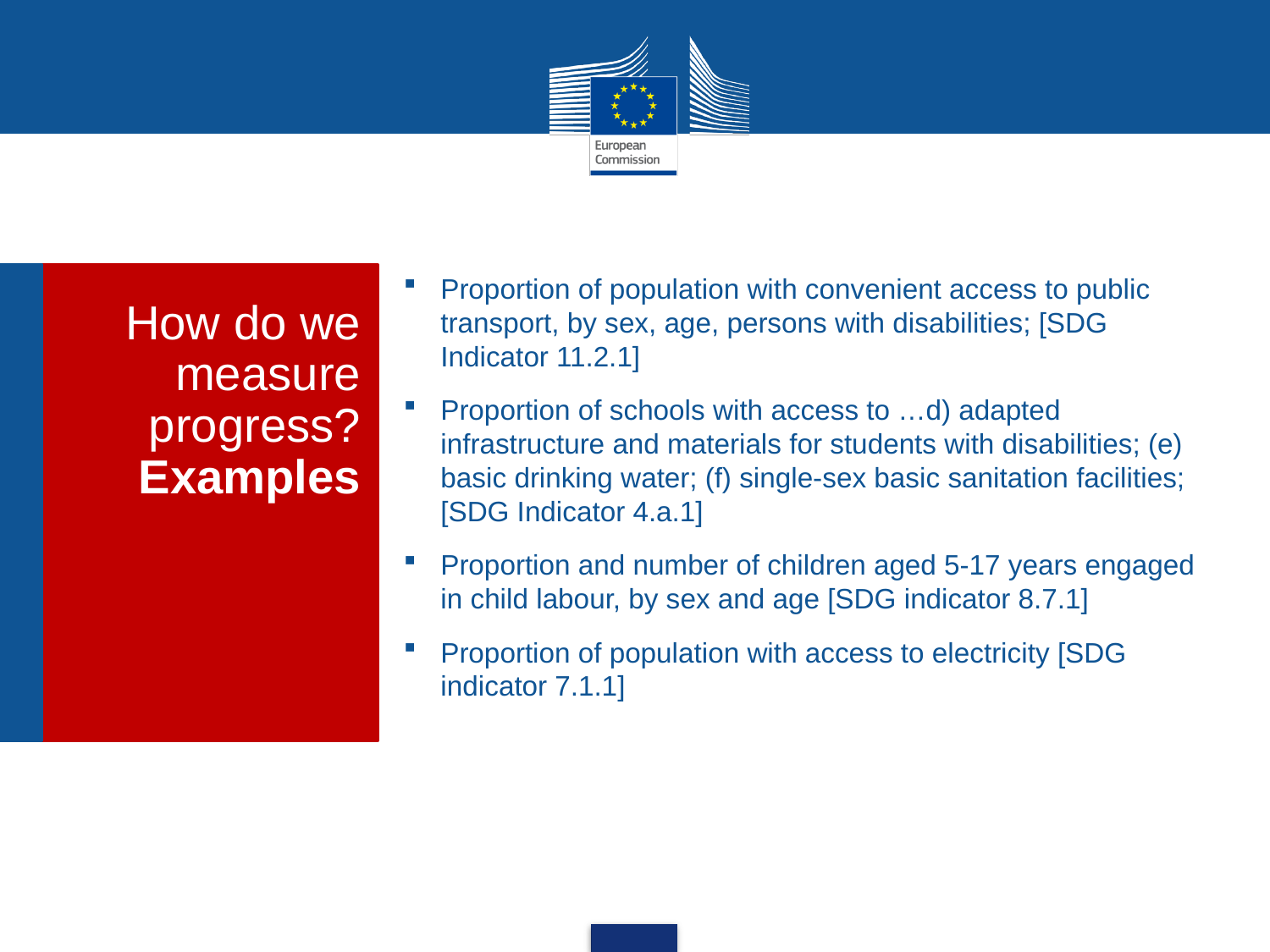

Proportion of population with convenient access to public transport, by sex, age, persons with disabilities; [SDG Indicator 11.2.1]
Proportion of schools with access to …d) adapted infrastructure and materials for students with disabilities; (e) basic drinking water; (f) single-sex basic sanitation facilities; [SDG Indicator 4.a.1]
Proportion and number of children aged 5-17 years engaged in child labour, by sex and age [SDG indicator 8.7.1]
Proportion of population with access to electricity [SDG indicator 7.1.1]

How do we measure progress?
Examples